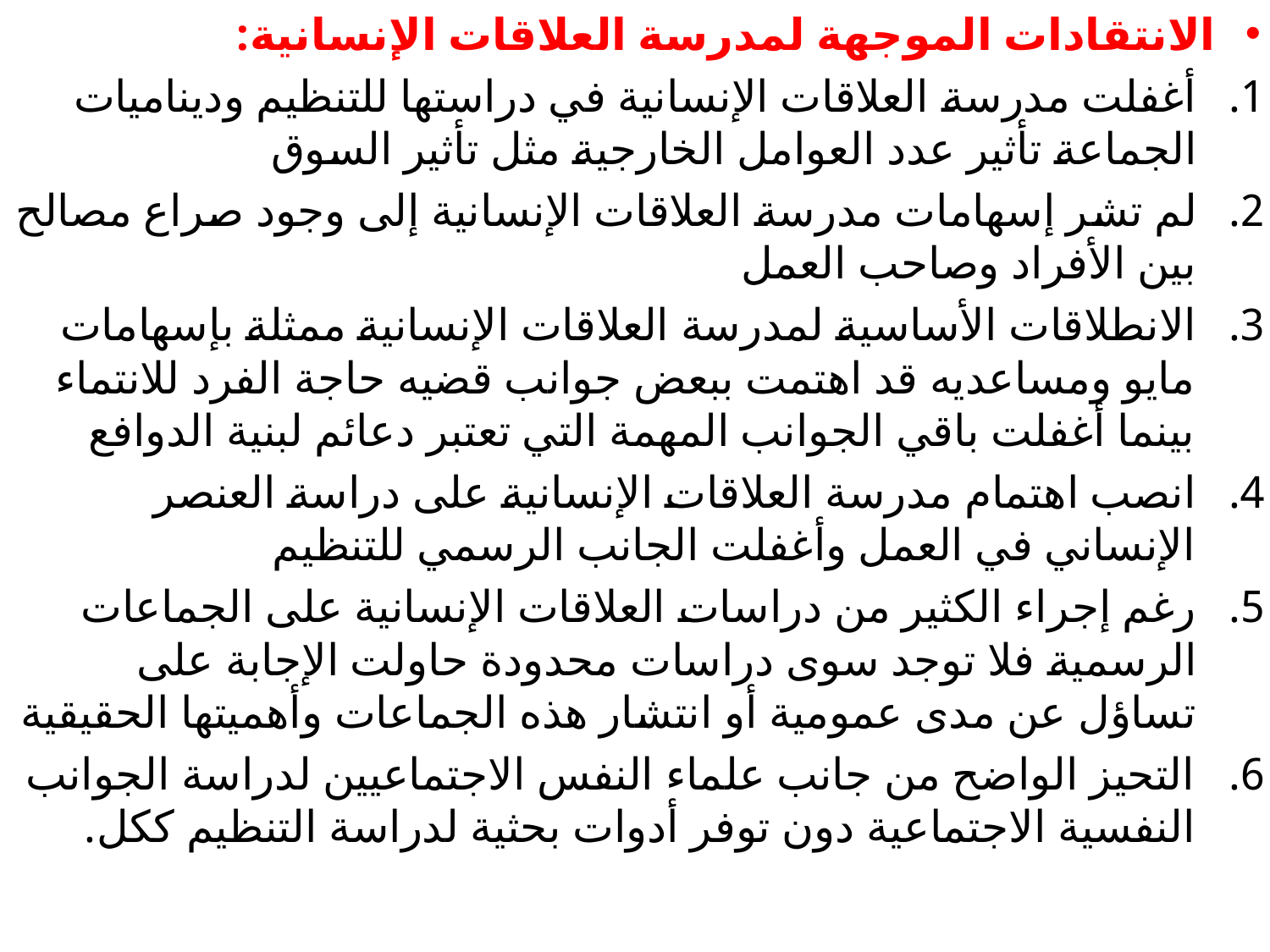

الانتقادات الموجهة لمدرسة العلاقات الإنسانية:
أغفلت مدرسة العلاقات الإنسانية في دراستها للتنظيم وديناميات الجماعة تأثير عدد العوامل الخارجية مثل تأثير السوق
لم تشر إسهامات مدرسة العلاقات الإنسانية إلى وجود صراع مصالح بين الأفراد وصاحب العمل
الانطلاقات الأساسية لمدرسة العلاقات الإنسانية ممثلة بإسهامات مايو ومساعديه قد اهتمت ببعض جوانب قضيه حاجة الفرد للانتماء بينما أغفلت باقي الجوانب المهمة التي تعتبر دعائم لبنية الدوافع
انصب اهتمام مدرسة العلاقات الإنسانية على دراسة العنصر الإنساني في العمل وأغفلت الجانب الرسمي للتنظيم
رغم إجراء الكثير من دراسات العلاقات الإنسانية على الجماعات الرسمية فلا توجد سوى دراسات محدودة حاولت الإجابة على تساؤل عن مدى عمومية أو انتشار هذه الجماعات وأهميتها الحقيقية
التحيز الواضح من جانب علماء النفس الاجتماعيين لدراسة الجوانب النفسية الاجتماعية دون توفر أدوات بحثية لدراسة التنظيم ككل.

#